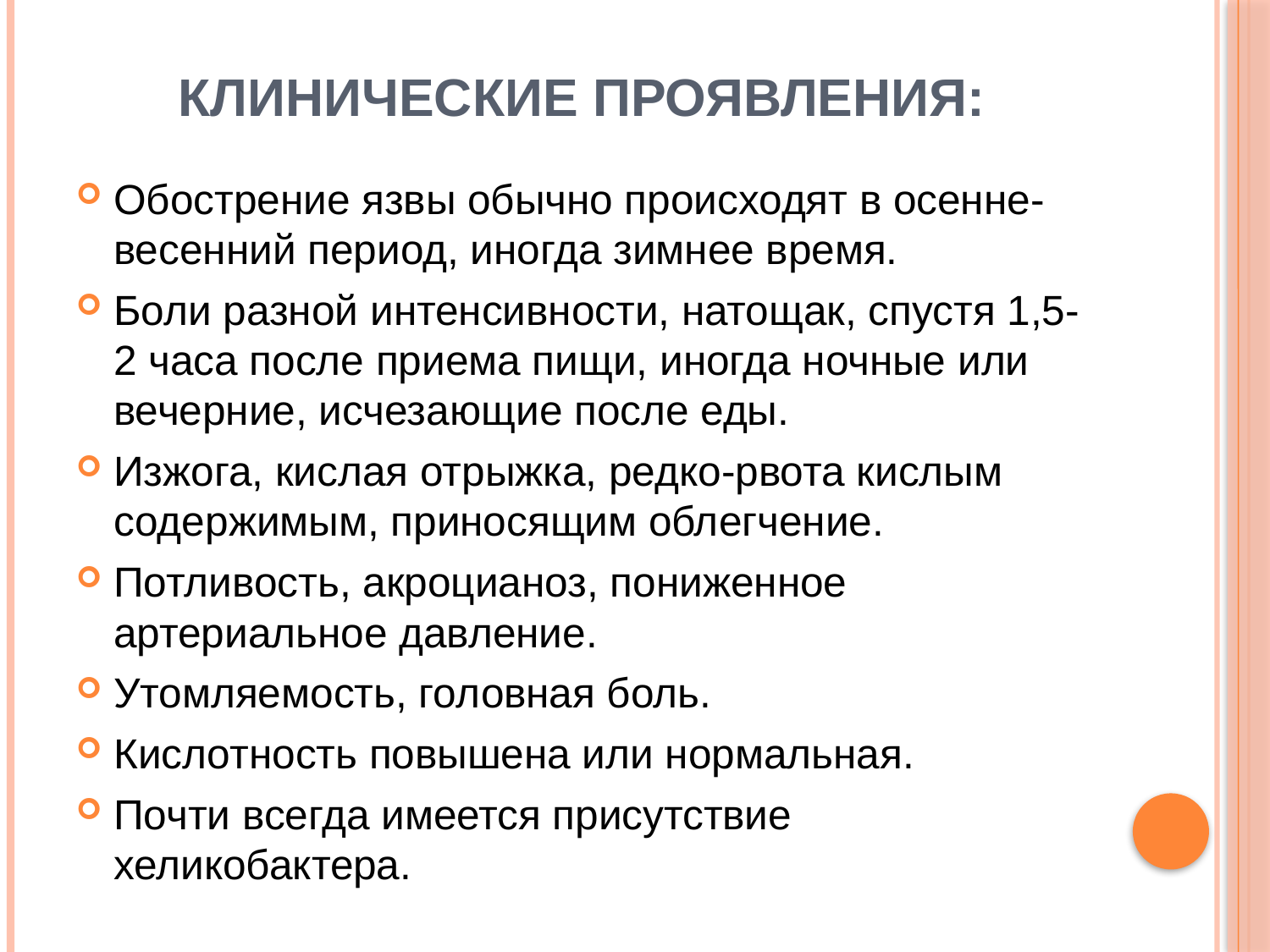

# Клинические проявления:
Обострение язвы обычно происходят в осенне-весенний период, иногда зимнее время.
Боли разной интенсивности, натощак, спустя 1,5-2 часа после приема пищи, иногда ночные или вечерние, исчезающие после еды.
Изжога, кислая отрыжка, редко-рвота кислым содержимым, приносящим облегчение.
Потливость, акроцианоз, пониженное артериальное давление.
Утомляемость, головная боль.
Кислотность повышена или нормальная.
Почти всегда имеется присутствие хеликобактера.